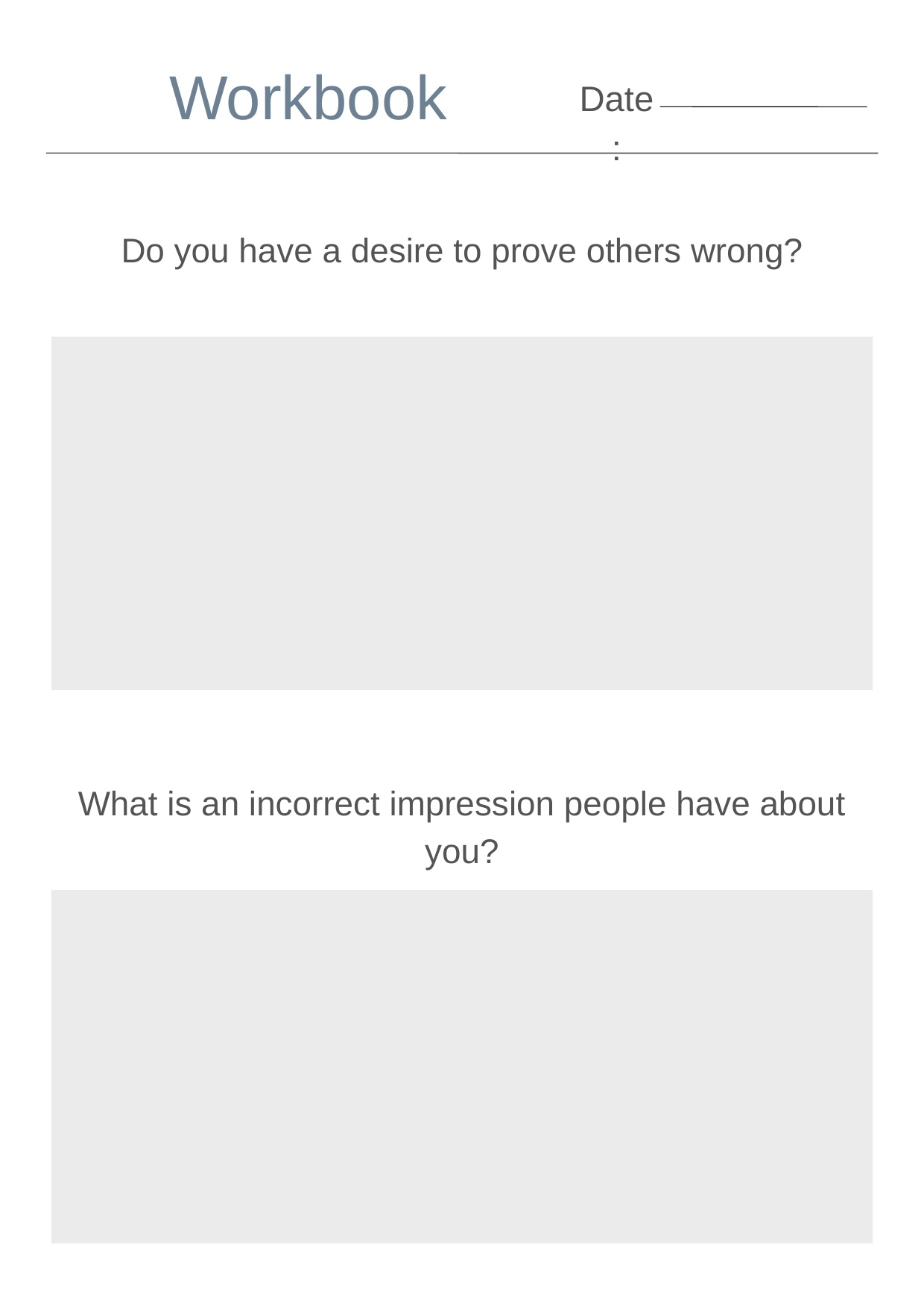

Workbook
Date:

Do you have a desire to prove others wrong?

What is an incorrect impression people have about you?